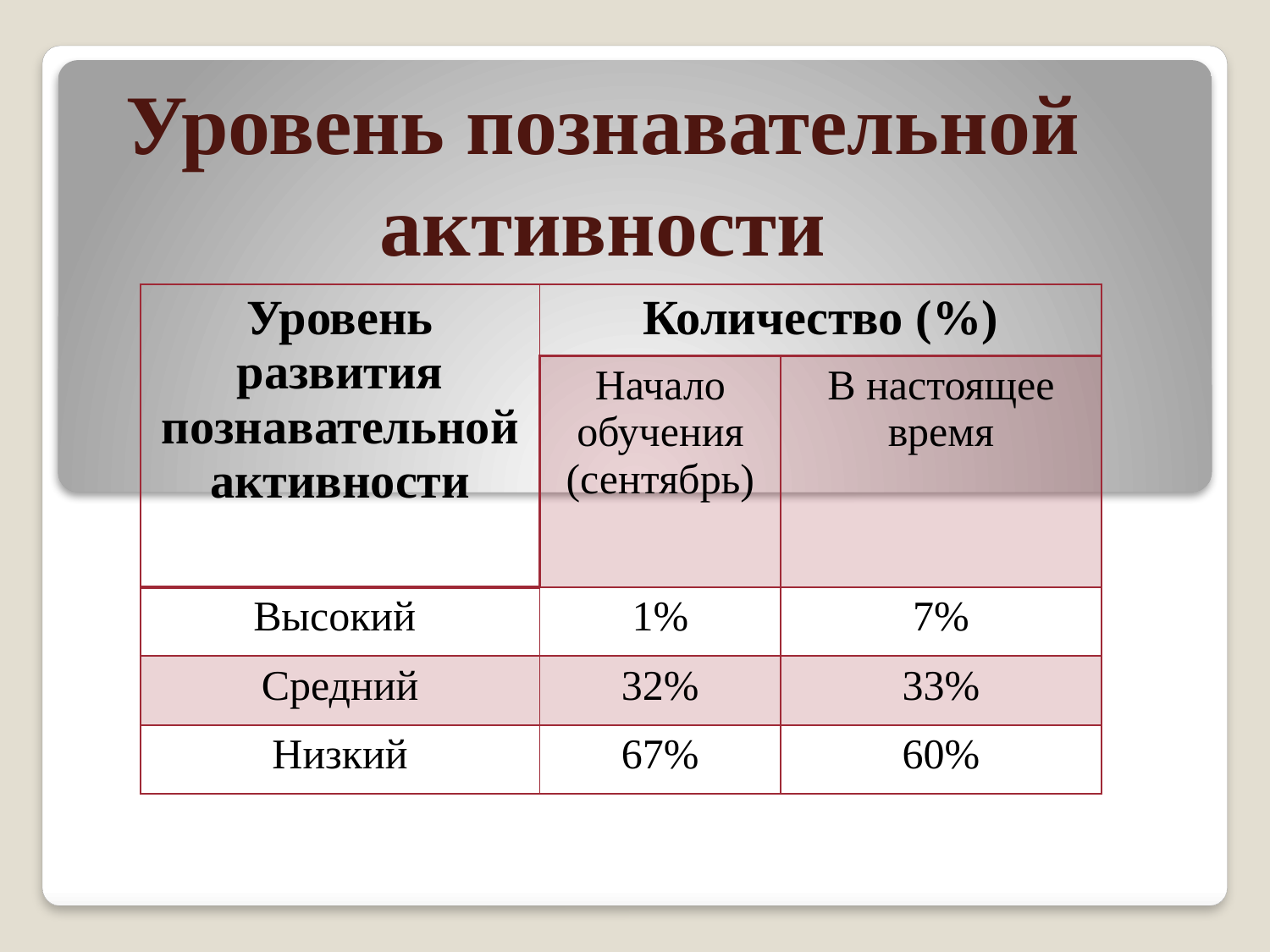

Уровень познавательной активности
| Уровень развития познавательной активности | Количество (%) |  |
| --- | --- | --- |
|  | Начало обучения (сентябрь) | В настоящее время |
| Высокий | 1% | 7% |
| Средний | 32% | 33% |
| Низкий | 67% | 60% |